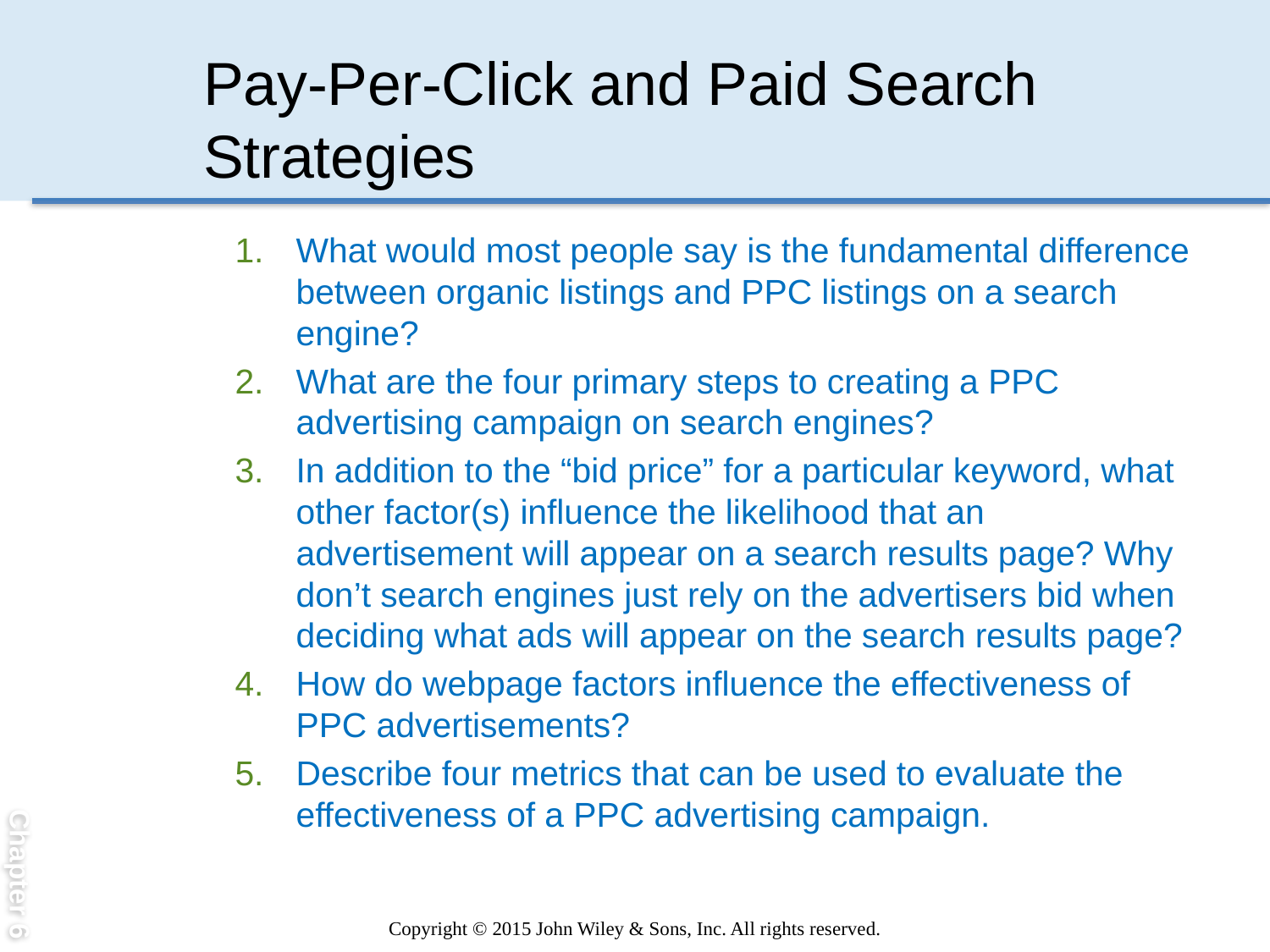

Chapter 6
# Pay-Per-Click and Paid Search Strategies
What would most people say is the fundamental difference between organic listings and PPC listings on a search engine?
What are the four primary steps to creating a PPC advertising campaign on search engines?
In addition to the “bid price” for a particular keyword, what other factor(s) influence the likelihood that an advertisement will appear on a search results page? Why don’t search engines just rely on the advertisers bid when deciding what ads will appear on the search results page?
How do webpage factors influence the effectiveness of PPC advertisements?
Describe four metrics that can be used to evaluate the effectiveness of a PPC advertising campaign.